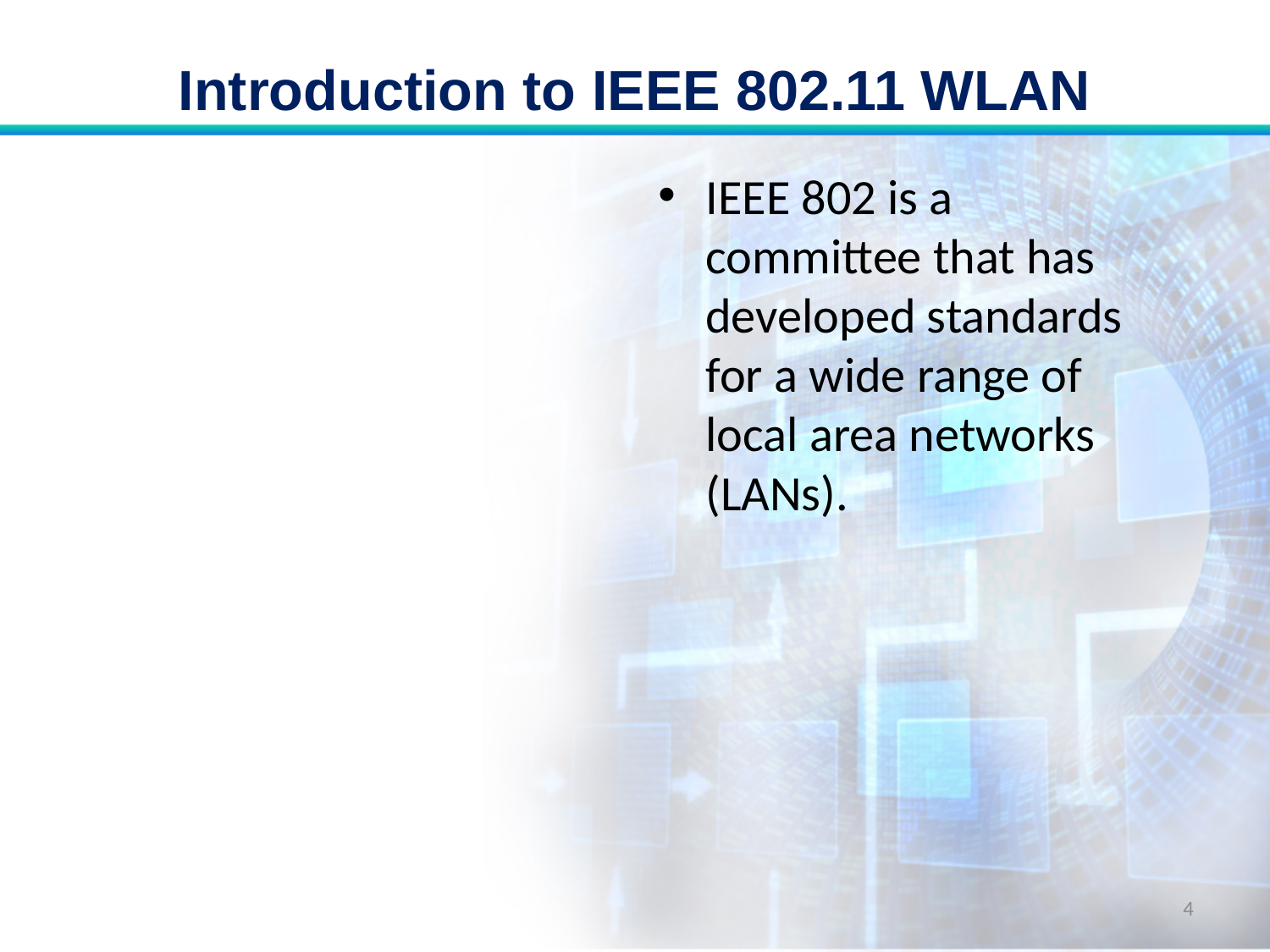

# Introduction to IEEE 802.11 WLAN
IEEE 802 is a committee that has developed standards for a wide range of local area networks (LANs).
4